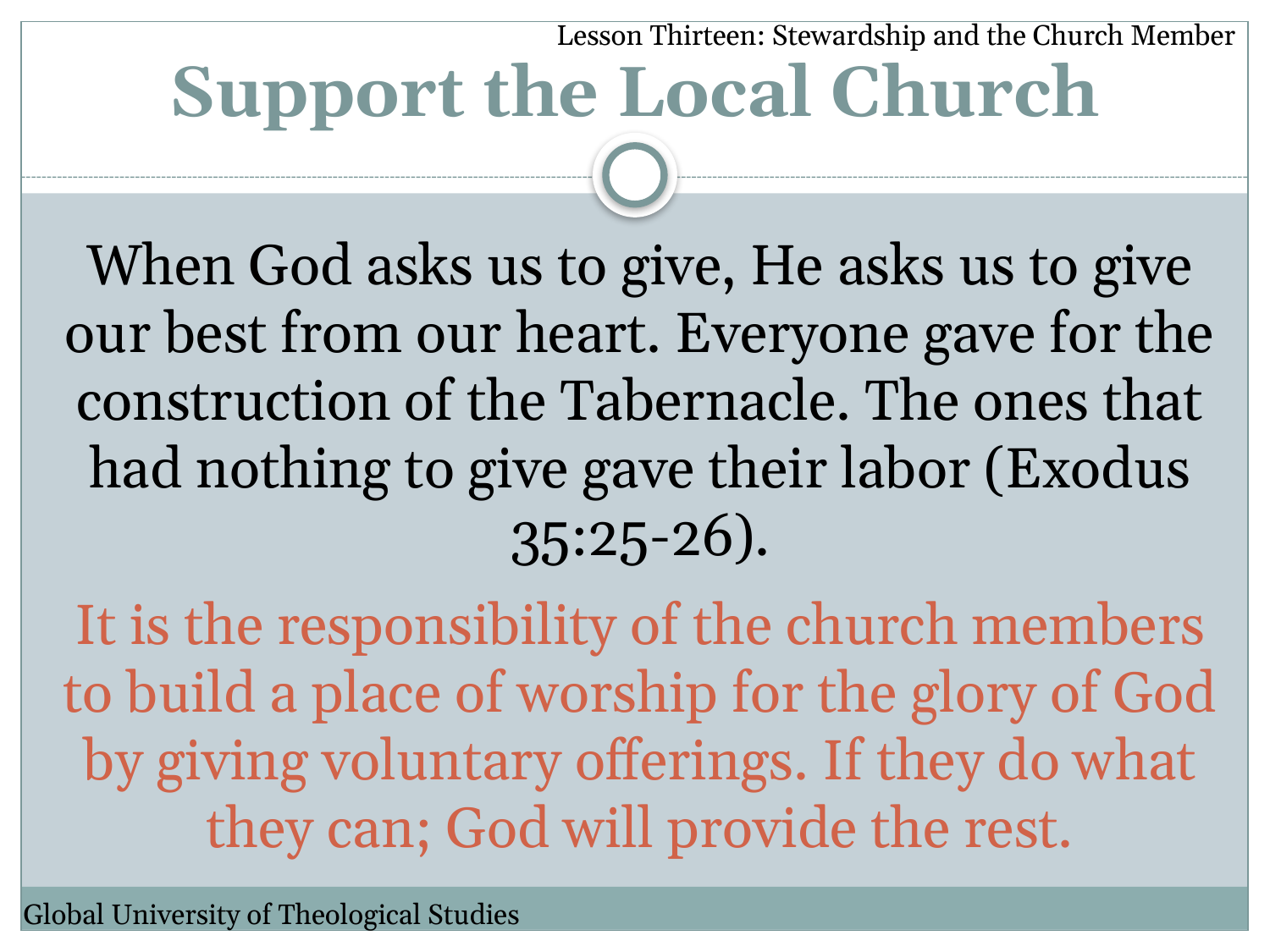

Lesson Thirteen: Stewardship and the Church Member
# Support the Local Church
When God asks us to give, He asks us to give our best from our heart. Everyone gave for the construction of the Tabernacle. The ones that had nothing to give gave their labor (Exodus 35:25-26).
It is the responsibility of the church members to build a place of worship for the glory of God by giving voluntary offerings. If they do what they can; God will provide the rest.
Global University of Theological Studies